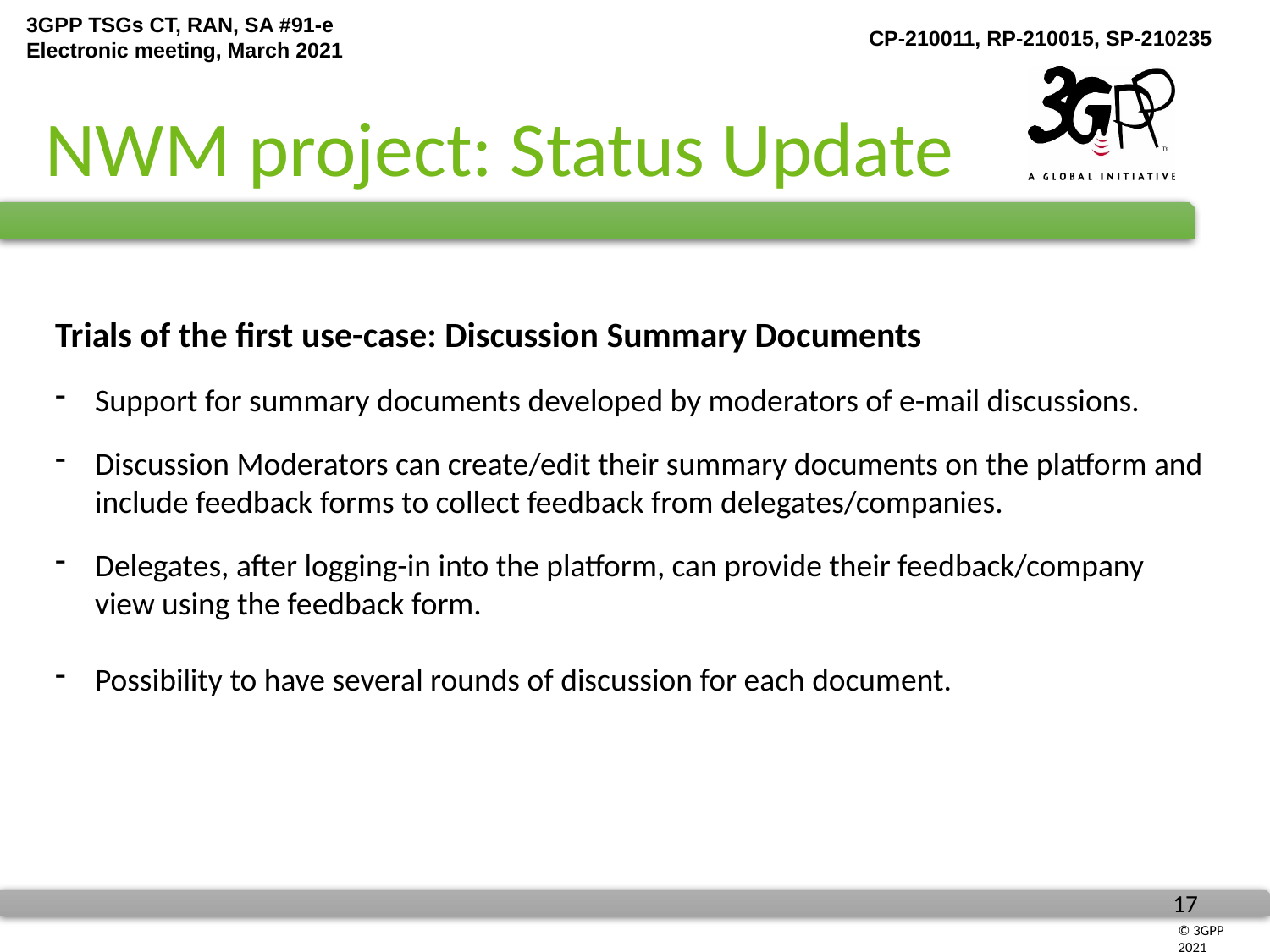

# NWM project: Status Update

Trials of the first use-case: Discussion Summary Documents

Support for summary documents developed by moderators of e-mail discussions.

Discussion Moderators can create/edit their summary documents on the platform and include feedback forms to collect feedback from delegates/companies.

Delegates, after logging-in into the platform, can provide their feedback/company view using the feedback form.

Possibility to have several rounds of discussion for each document.